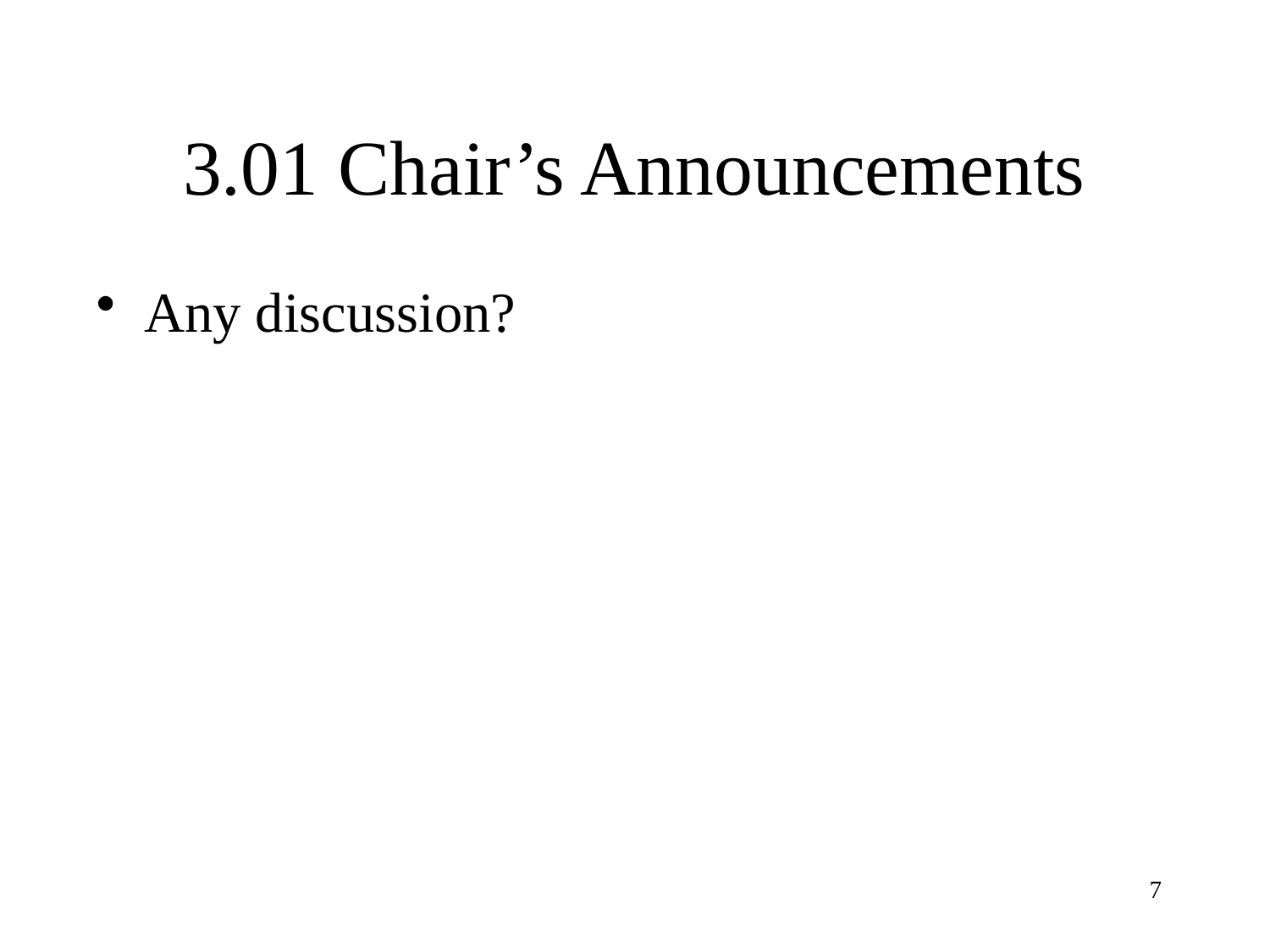

# 3.01 Chair’s Announcements
Any discussion?
7